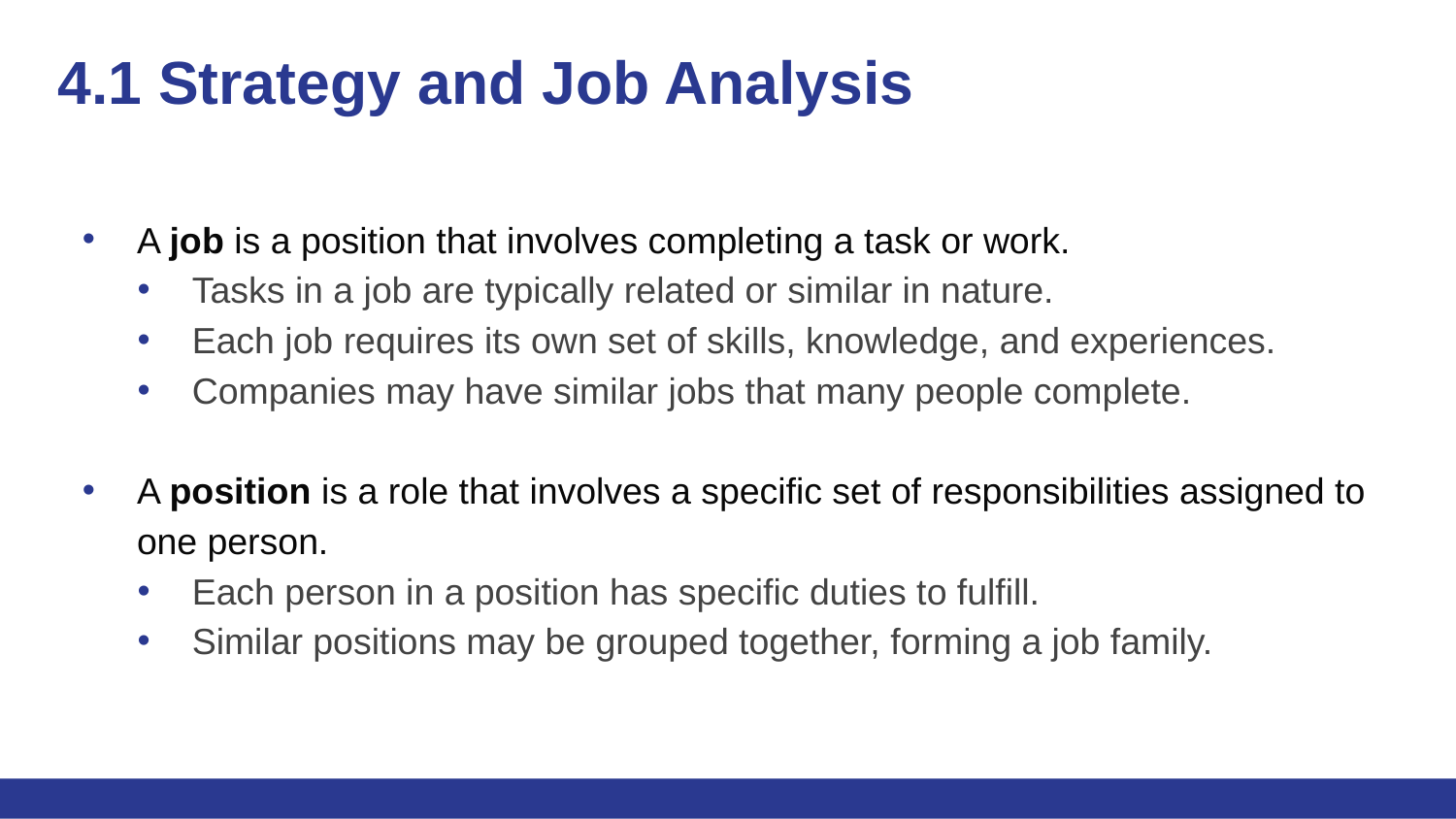

# 4.1 Strategy and Job Analysis
A job is a position that involves completing a task or work.
Tasks in a job are typically related or similar in nature.
Each job requires its own set of skills, knowledge, and experiences.
Companies may have similar jobs that many people complete.

A position is a role that involves a specific set of responsibilities assigned to one person.
Each person in a position has specific duties to fulfill.
Similar positions may be grouped together, forming a job family.